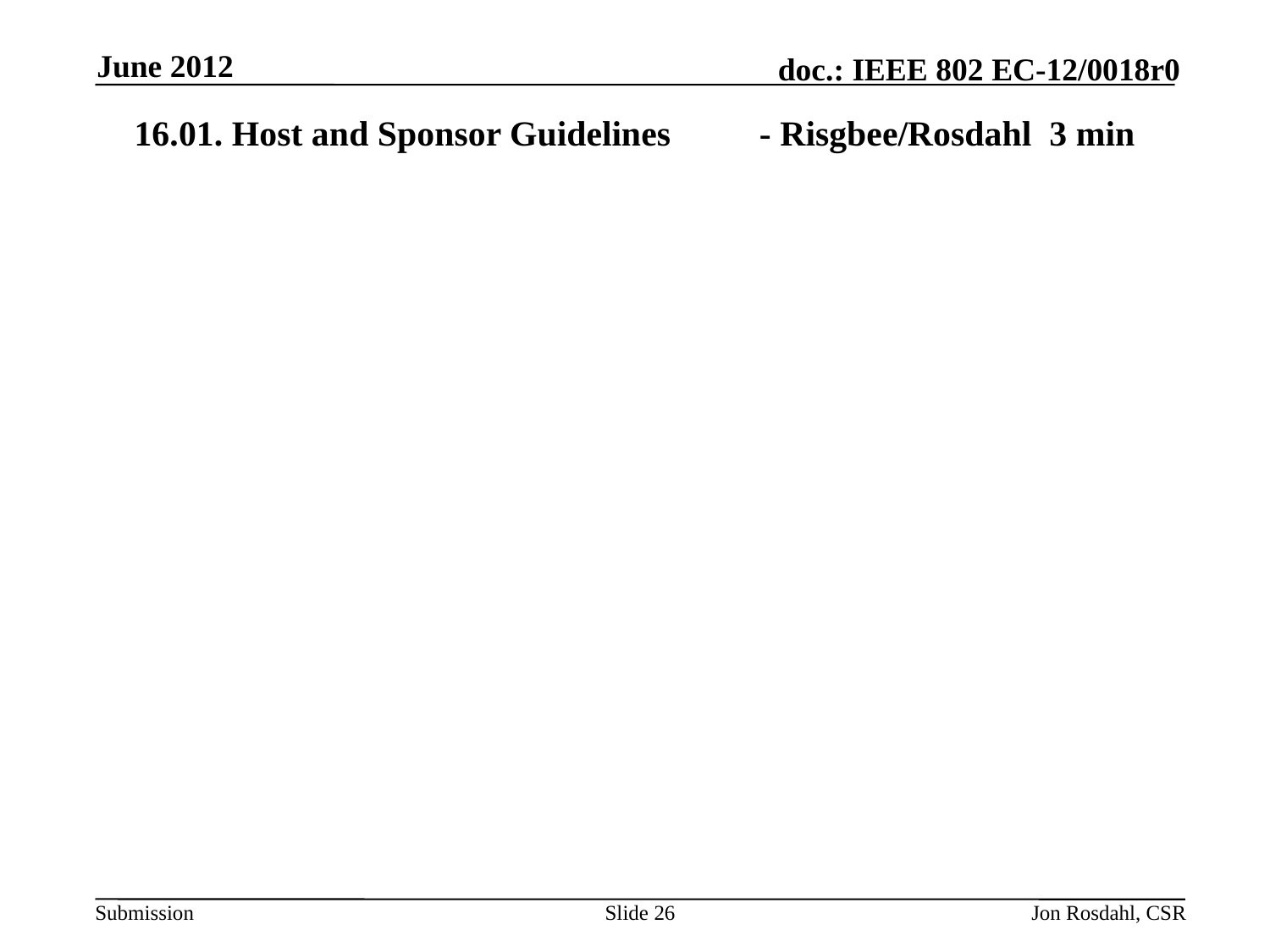

June 2012
# 16.01. Host and Sponsor Guidelines          - Risgbee/Rosdahl  3 min

Slide 26
Jon Rosdahl, CSR